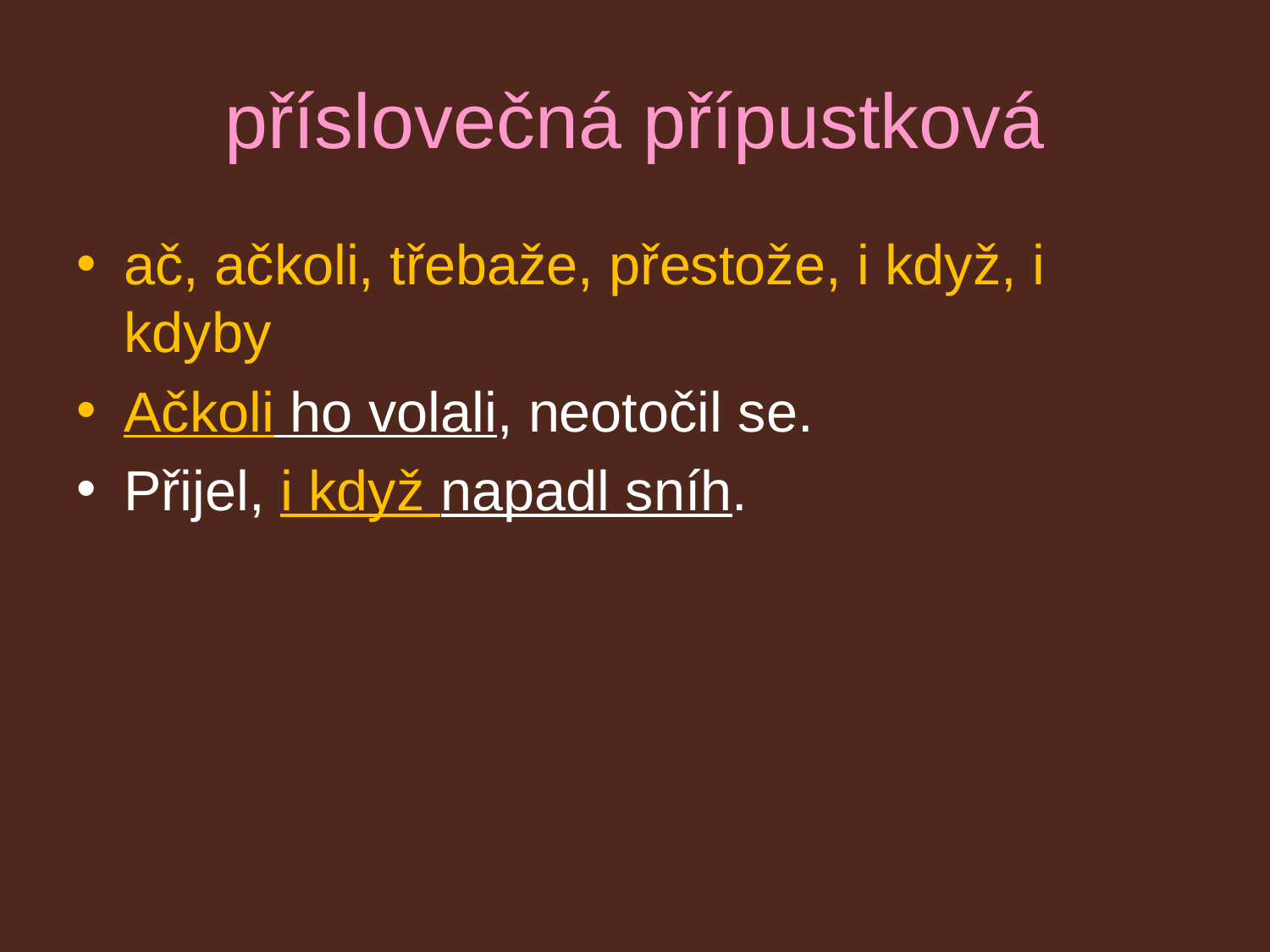

# příslovečná přípustková
ač, ačkoli, třebaže, přestože, i když, i kdyby
Ačkoli ho volali, neotočil se.
Přijel, i když napadl sníh.